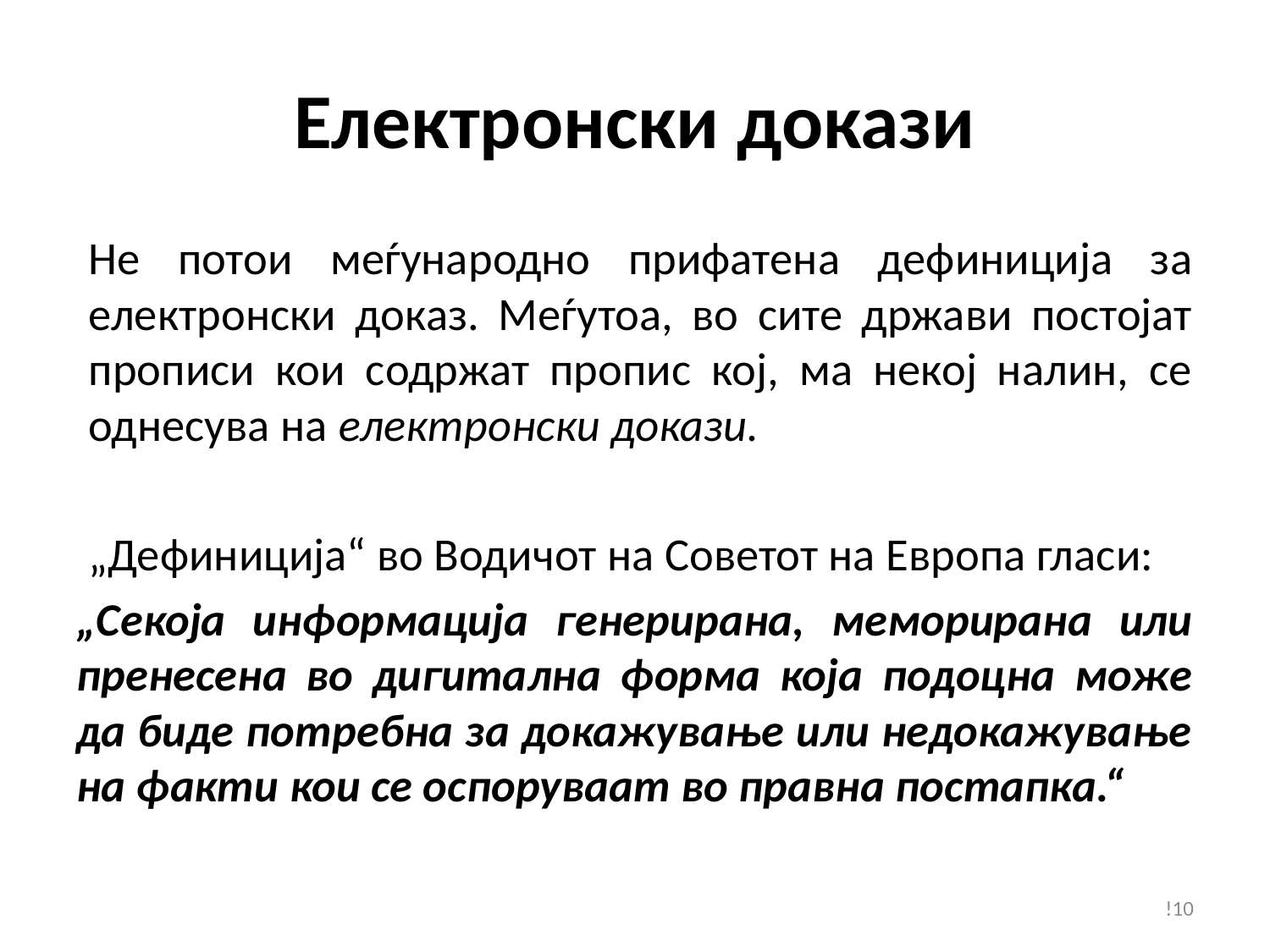

# Електронски докази
Не потои меѓународно прифатена дефиниција за електронски доказ. Меѓутоа, во сите држави постојат прописи кои содржат пропис кој, ма некој налин, се однесува на електронски докази.

„Дефиниција“ во Водичот на Советот на Европа гласи:
„Секоја информација генерирана, меморирана или пренесена во дигитална форма која подоцна може да биде потребна за докажување или недокажување на факти кои се оспоруваат во правна постапка.“

!10